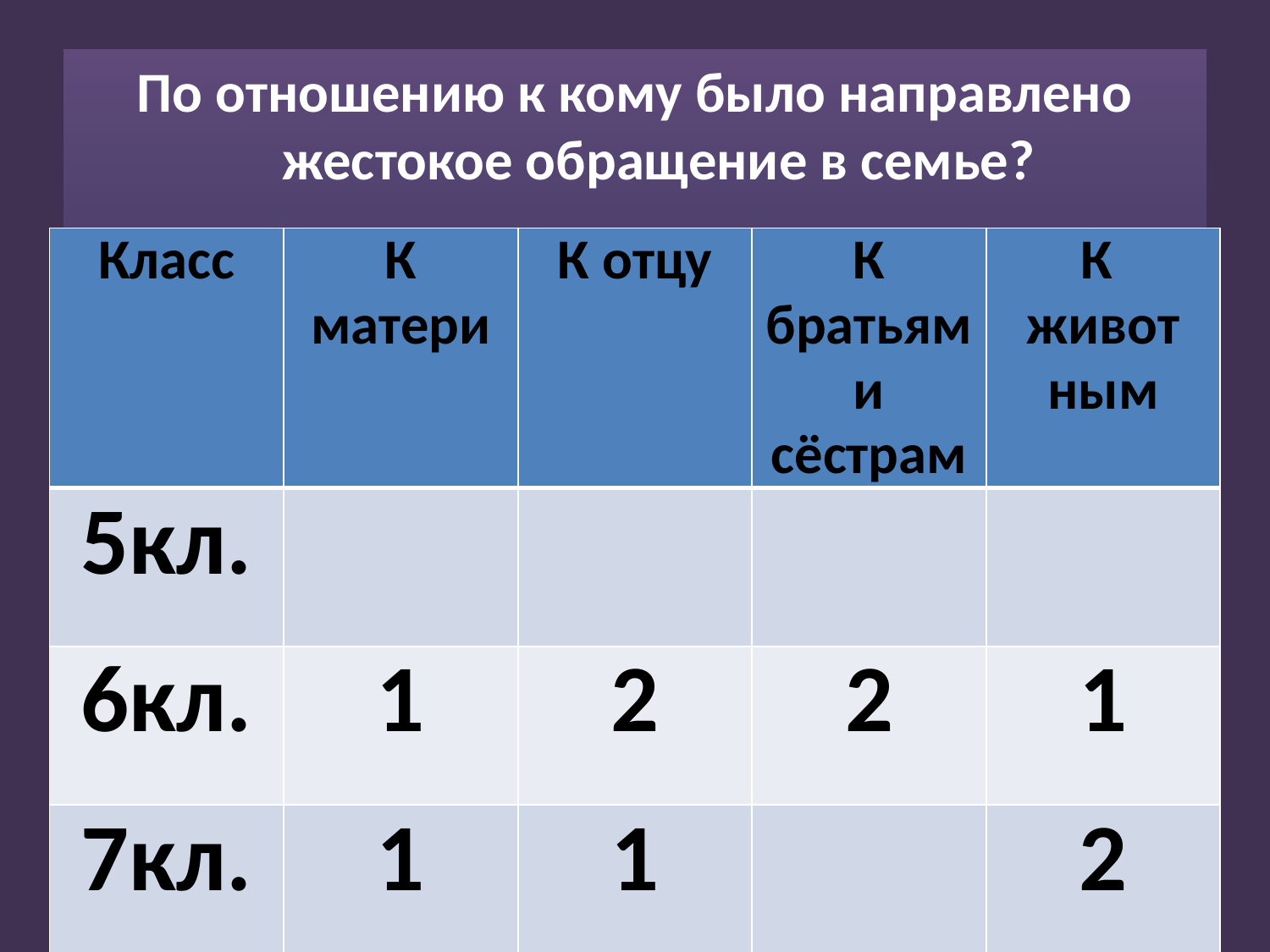

#
По отношению к кому было направлено жестокое обращение в семье?

| Класс | К матери | К отцу | К братьям и сёстрам | К живот ным |
| --- | --- | --- | --- | --- |
| 5кл. |  |  |  |  |
| 6кл. | 1 | 2 | 2 | 1 |
| 7кл. | 1 | 1 |  | 2 |